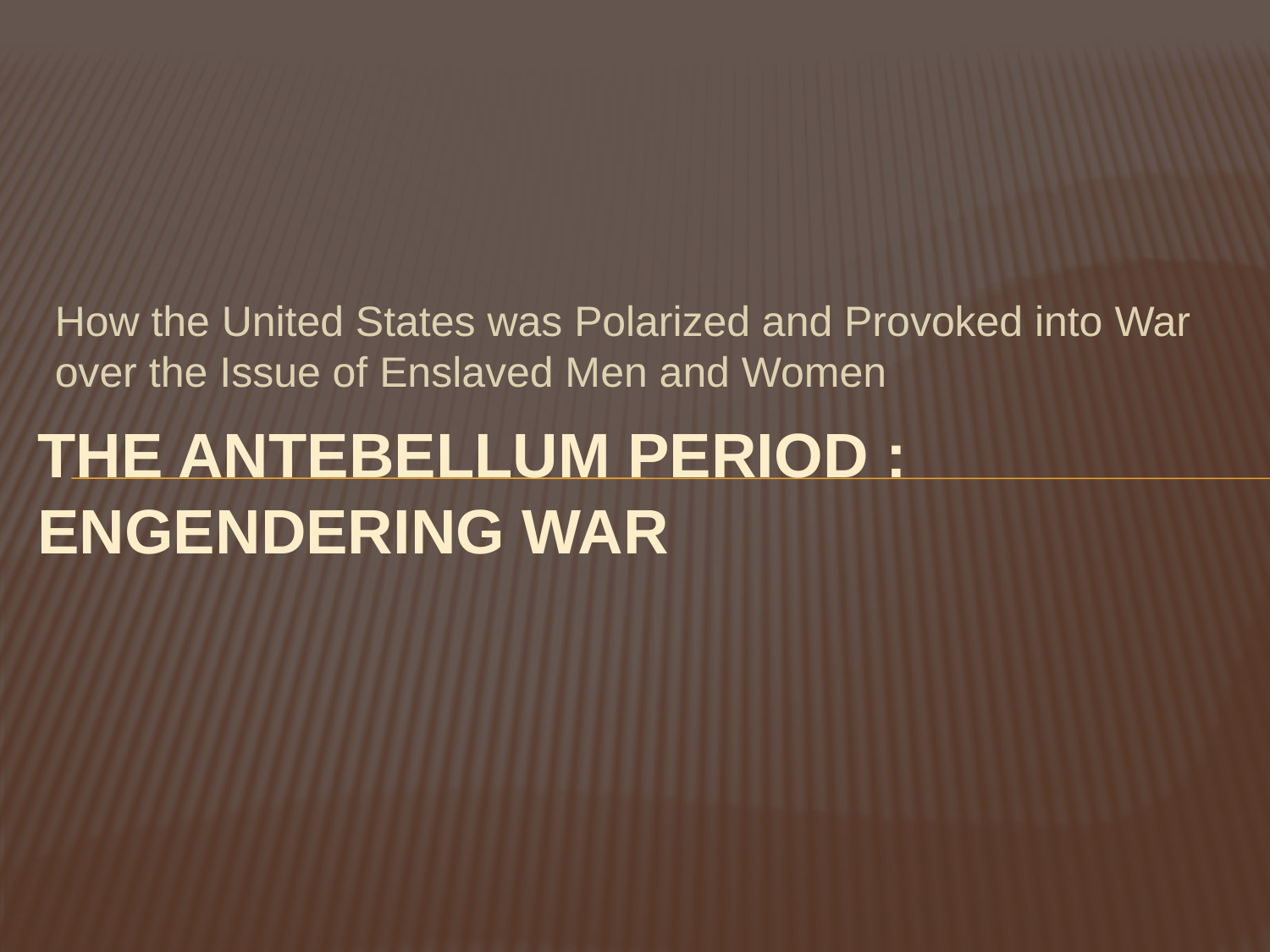

How the United States was Polarized and Provoked into War over the Issue of Enslaved Men and Women
# The Antebellum Period : Engendering War